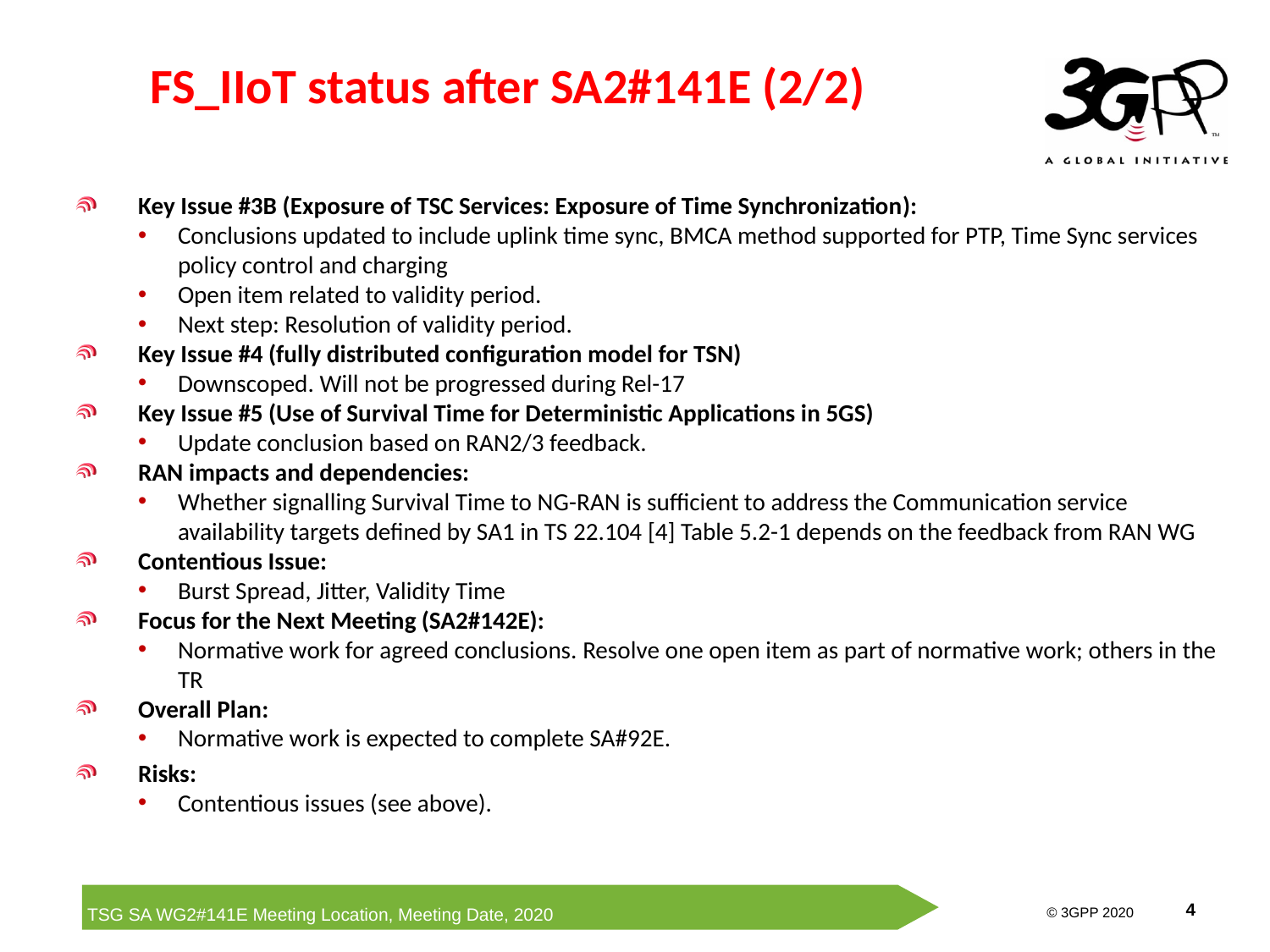

# FS_IIoT status after SA2#141E (2/2)
Key Issue #3B (Exposure of TSC Services: Exposure of Time Synchronization):
Conclusions updated to include uplink time sync, BMCA method supported for PTP, Time Sync services policy control and charging
Open item related to validity period.
Next step: Resolution of validity period.
Key Issue #4 (fully distributed configuration model for TSN)
Downscoped. Will not be progressed during Rel-17
Key Issue #5 (Use of Survival Time for Deterministic Applications in 5GS)
Update conclusion based on RAN2/3 feedback.
RAN impacts and dependencies:
Whether signalling Survival Time to NG-RAN is sufficient to address the Communication service availability targets defined by SA1 in TS 22.104 [4] Table 5.2-1 depends on the feedback from RAN WG
Contentious Issue:
Burst Spread, Jitter, Validity Time
Focus for the Next Meeting (SA2#142E):
Normative work for agreed conclusions. Resolve one open item as part of normative work; others in the TR
Overall Plan:
Normative work is expected to complete SA#92E.
Risks:
Contentious issues (see above).